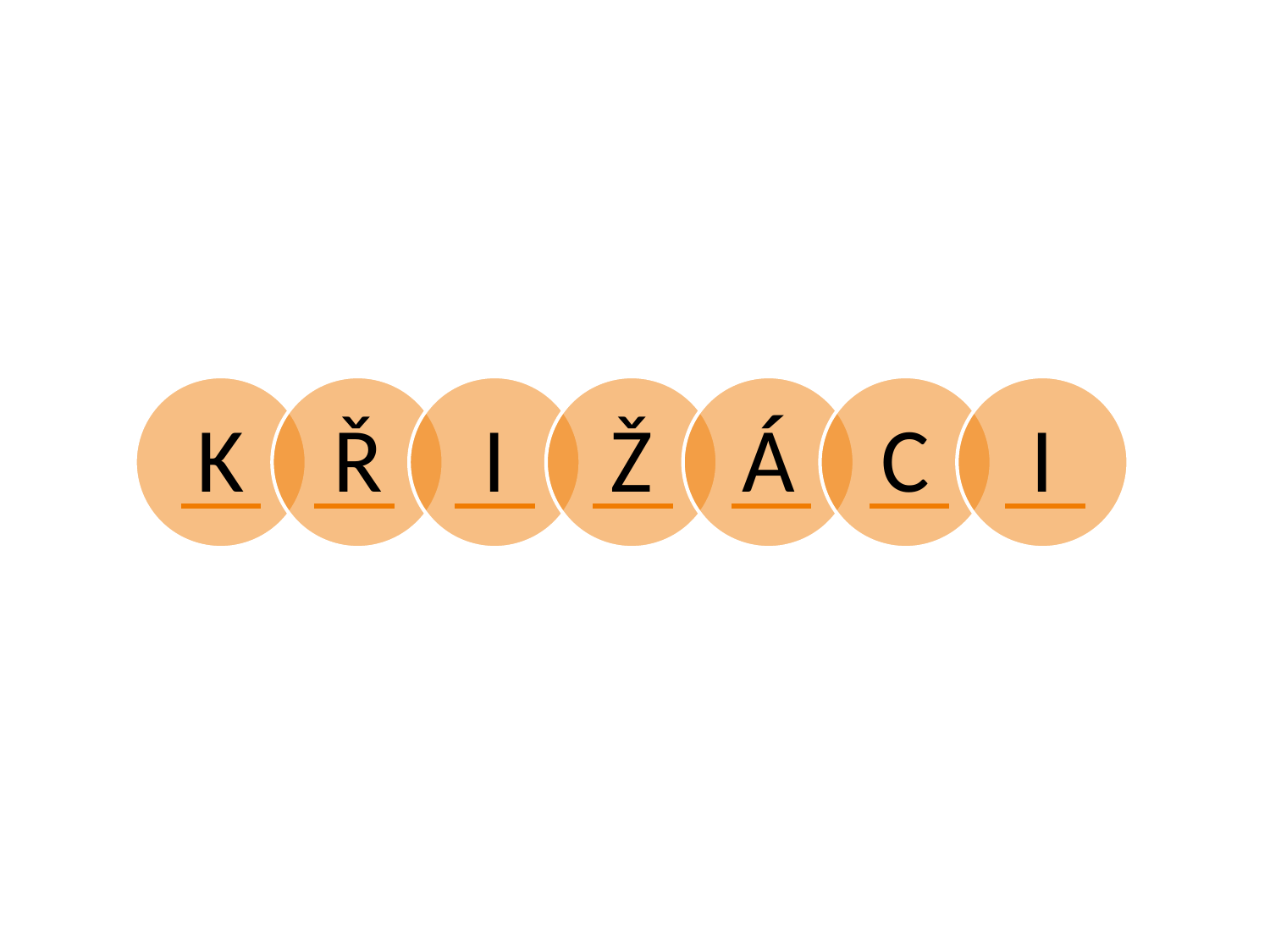

K
Ř
I
Ž
Á
C
I